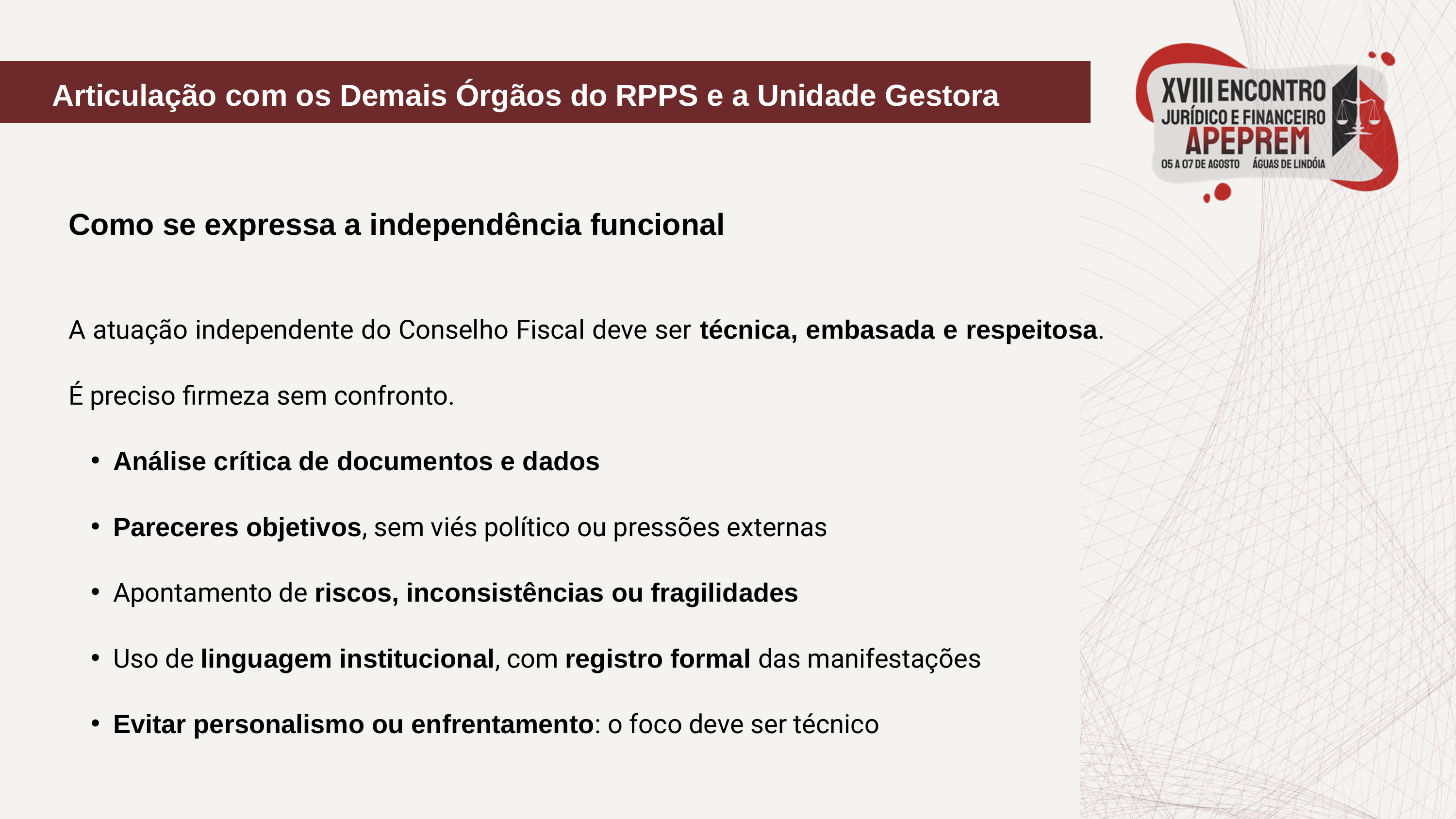

Articulação com os Demais Órgãos do RPPS e a Unidade Gestora
Como se expressa a independência funcional
A atuação independente do Conselho Fiscal deve ser técnica, embasada e respeitosa. É preciso firmeza sem confronto.
Análise crítica de documentos e dados
Pareceres objetivos, sem viés político ou pressões externas
Apontamento de riscos, inconsistências ou fragilidades
Uso de linguagem institucional, com registro formal das manifestações
Evitar personalismo ou enfrentamento: o foco deve ser técnico